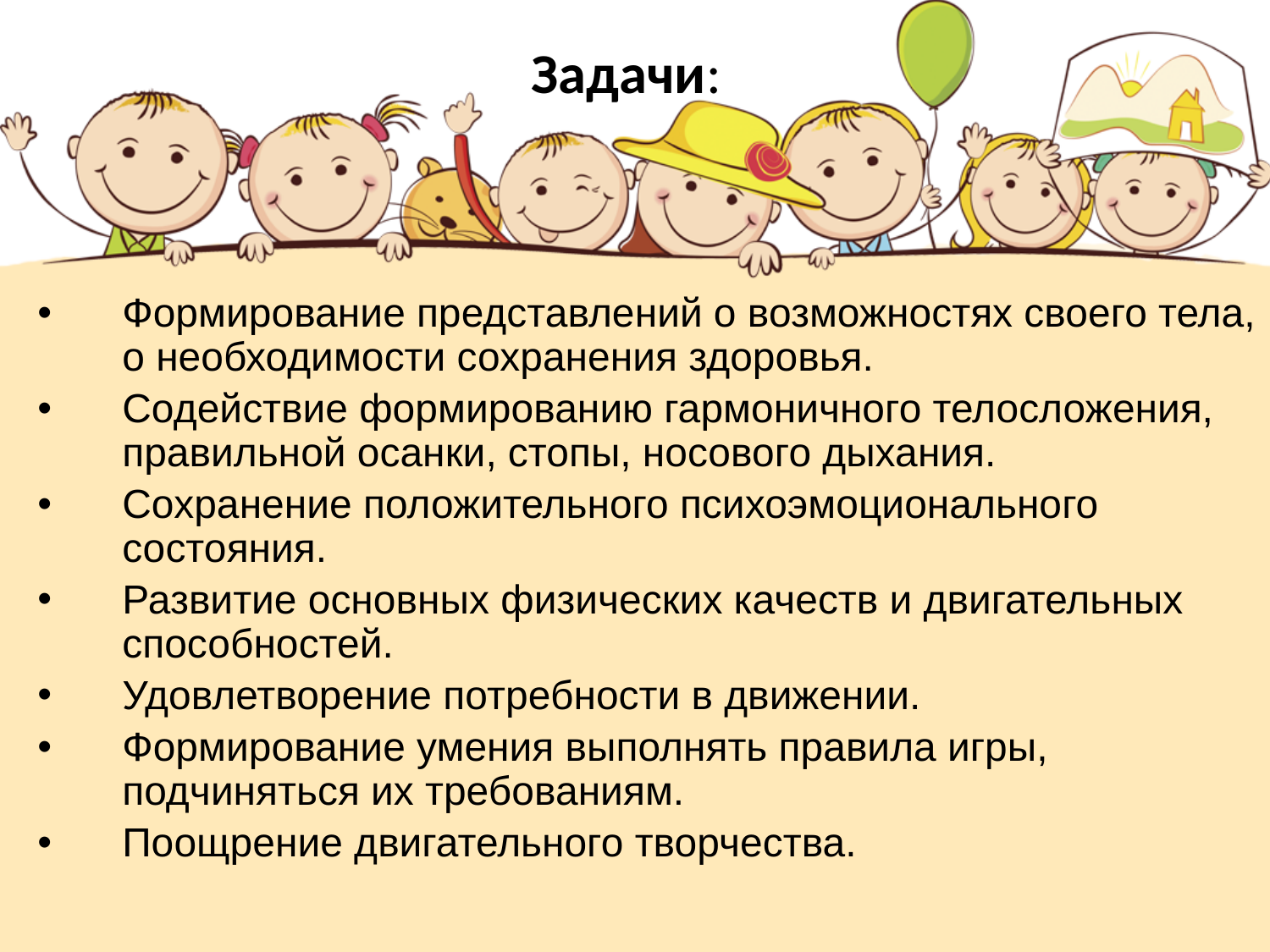

# Задачи:
Формирование представлений о возможностях своего тела, о необходимости сохранения здоровья.
Содействие формированию гармоничного телосложения, правильной осанки, стопы, носового дыхания.
Сохранение положительного психоэмоционального состояния.
Развитие основных физических качеств и двигательных способностей.
Удовлетворение потребности в движении.
Формирование умения выполнять правила игры, подчиняться их требованиям.
Поощрение двигательного творчества.